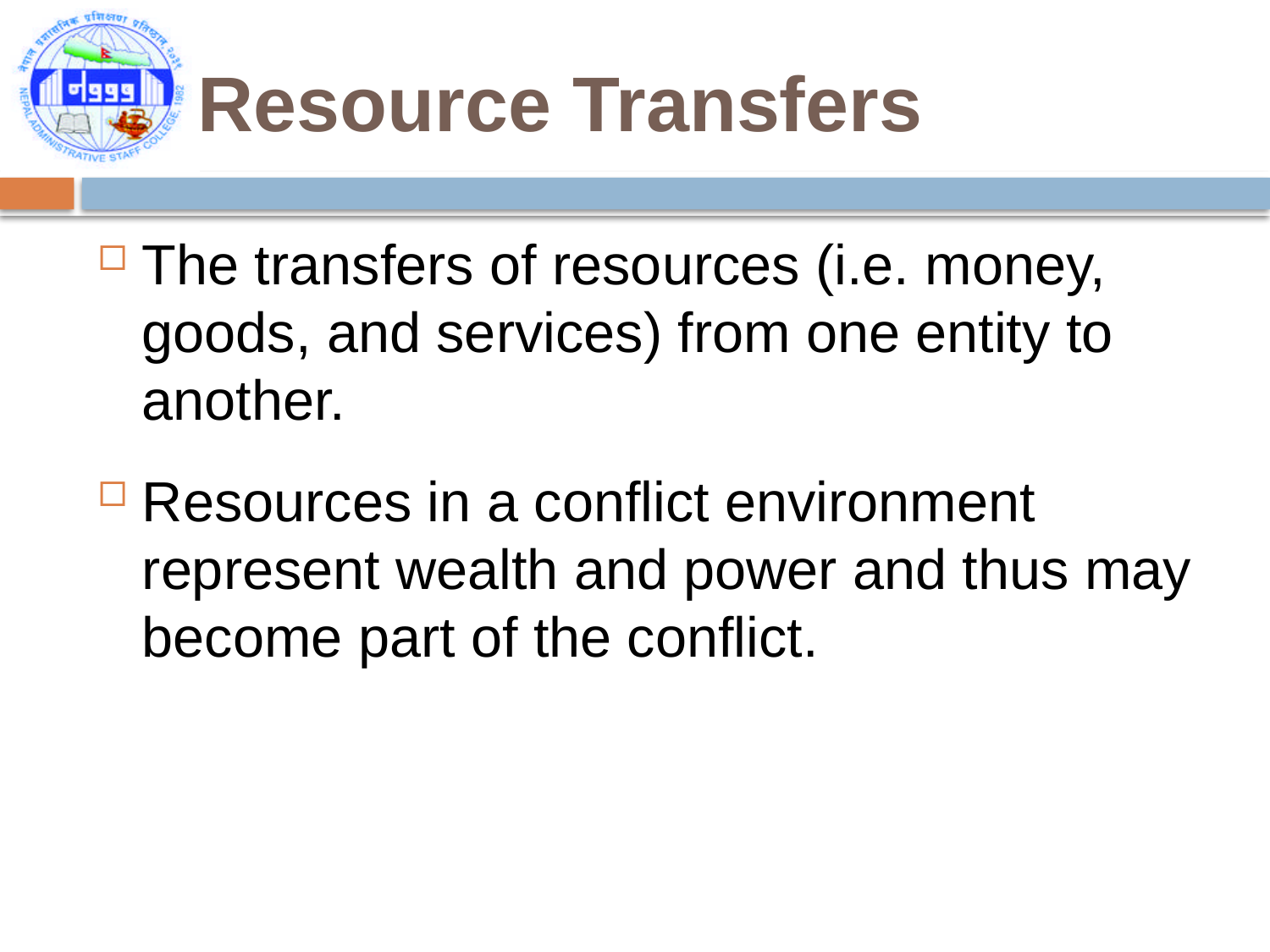

# Resource Transfers
The transfers of resources (i.e. money, goods, and services) from one entity to another.
Resources in a conflict environment represent wealth and power and thus may become part of the conflict.